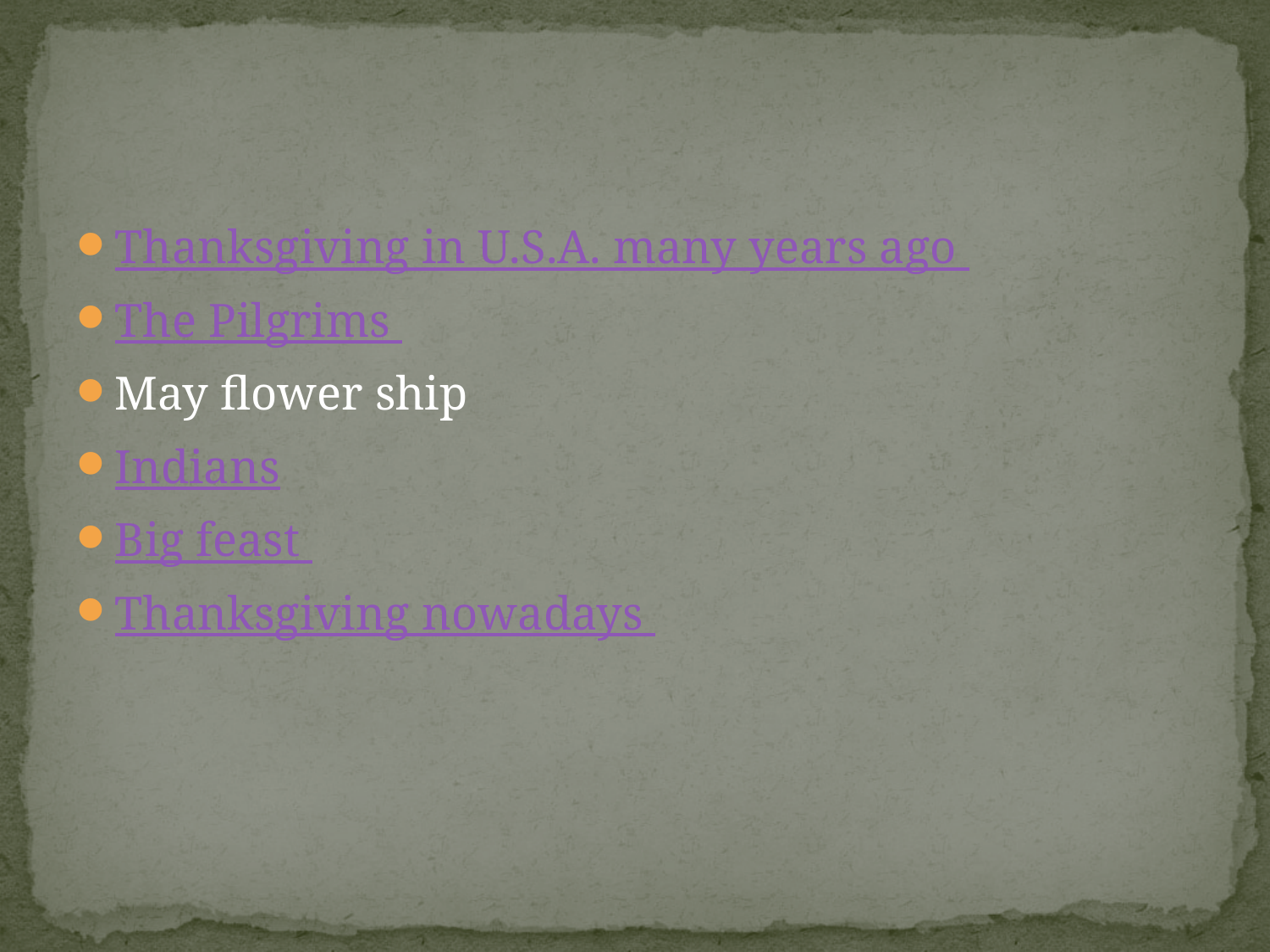

#
Thanksgiving in U.S.A. many years ago
The Pilgrims
May flower ship
Indians
Big feast
Thanksgiving nowadays